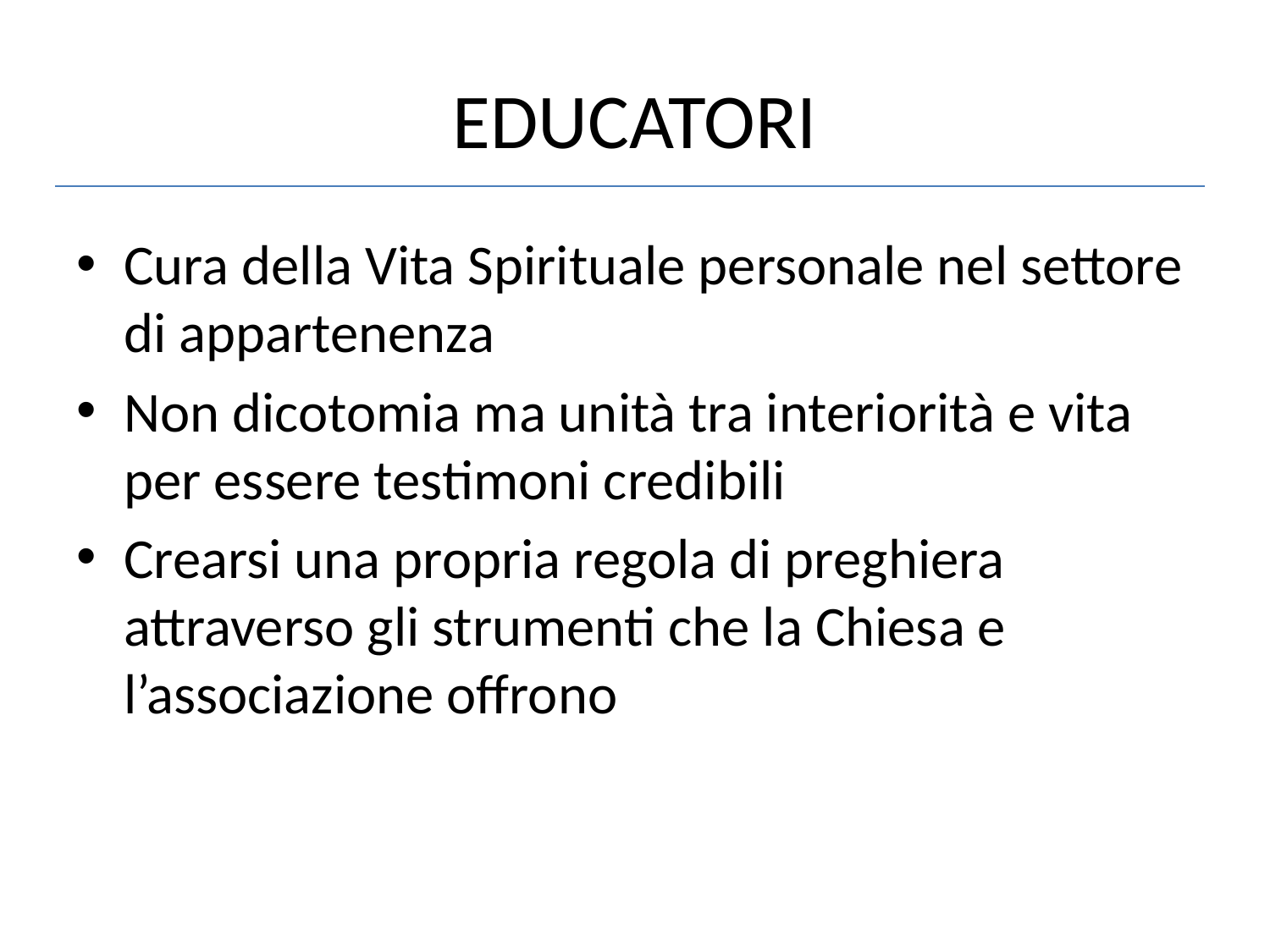

# EDUCATORI
Cura della Vita Spirituale personale nel settore di appartenenza
Non dicotomia ma unità tra interiorità e vita per essere testimoni credibili
Crearsi una propria regola di preghiera attraverso gli strumenti che la Chiesa e l’associazione offrono